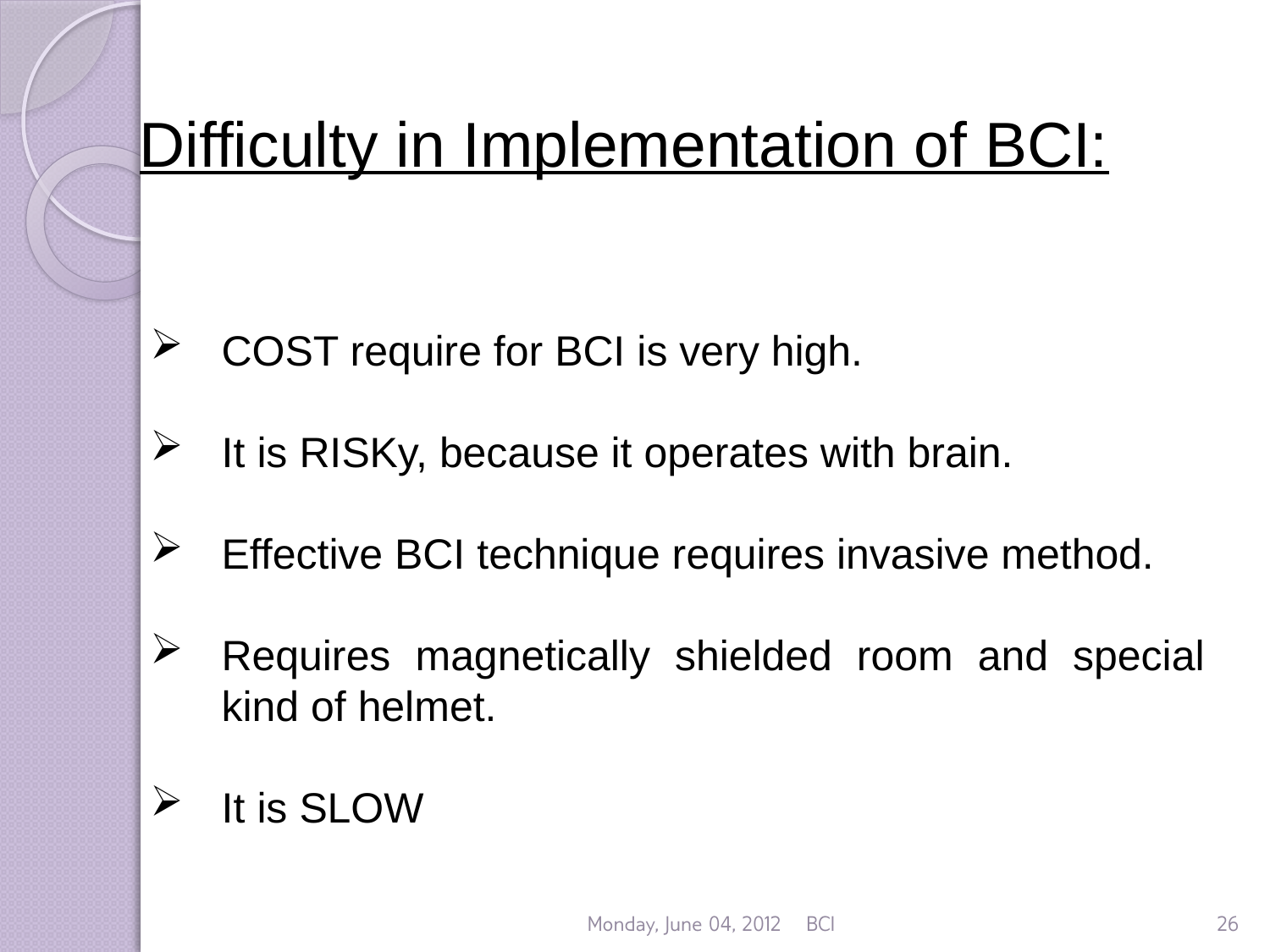

Difficulty in Implementation of BCI:
COST require for BCI is very high.

It is RISKy, because it operates with brain.

Effective BCI technique requires invasive method.

Requires magnetically shielded room and special kind of helmet.

It is SLOW

Monday, June 04, 2012
BCI
26